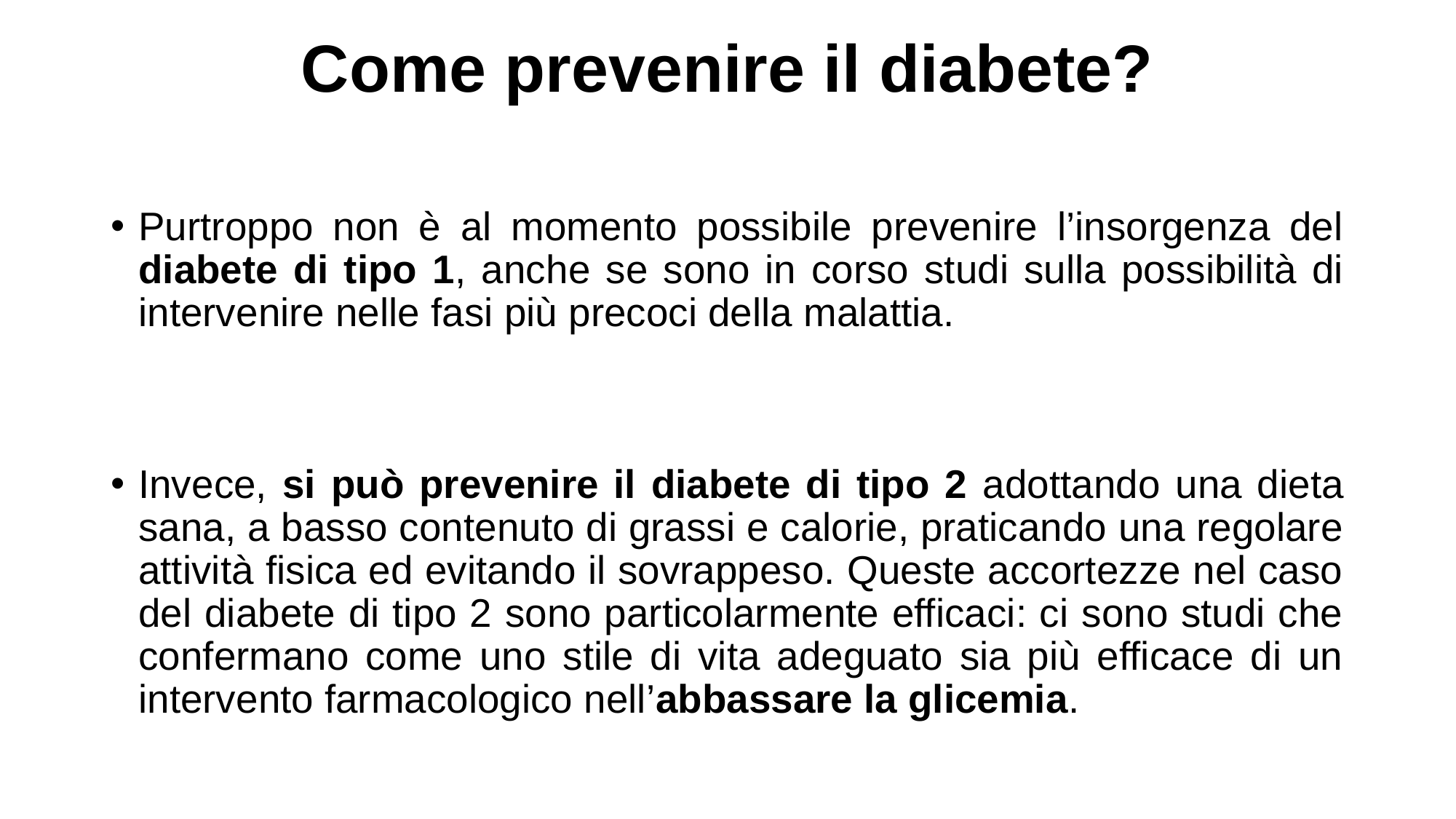

# Come prevenire il diabete?

Purtroppo non è al momento possibile prevenire l’insorgenza del diabete di tipo 1, anche se sono in corso studi sulla possibilità di intervenire nelle fasi più precoci della malattia.

Invece, si può prevenire il diabete di tipo 2 adottando una dieta sana, a basso contenuto di grassi e calorie, praticando una regolare attività fisica ed evitando il sovrappeso. Queste accortezze nel caso del diabete di tipo 2 sono particolarmente efficaci: ci sono studi che confermano come uno stile di vita adeguato sia più efficace di un intervento farmacologico nell’abbassare la glicemia.